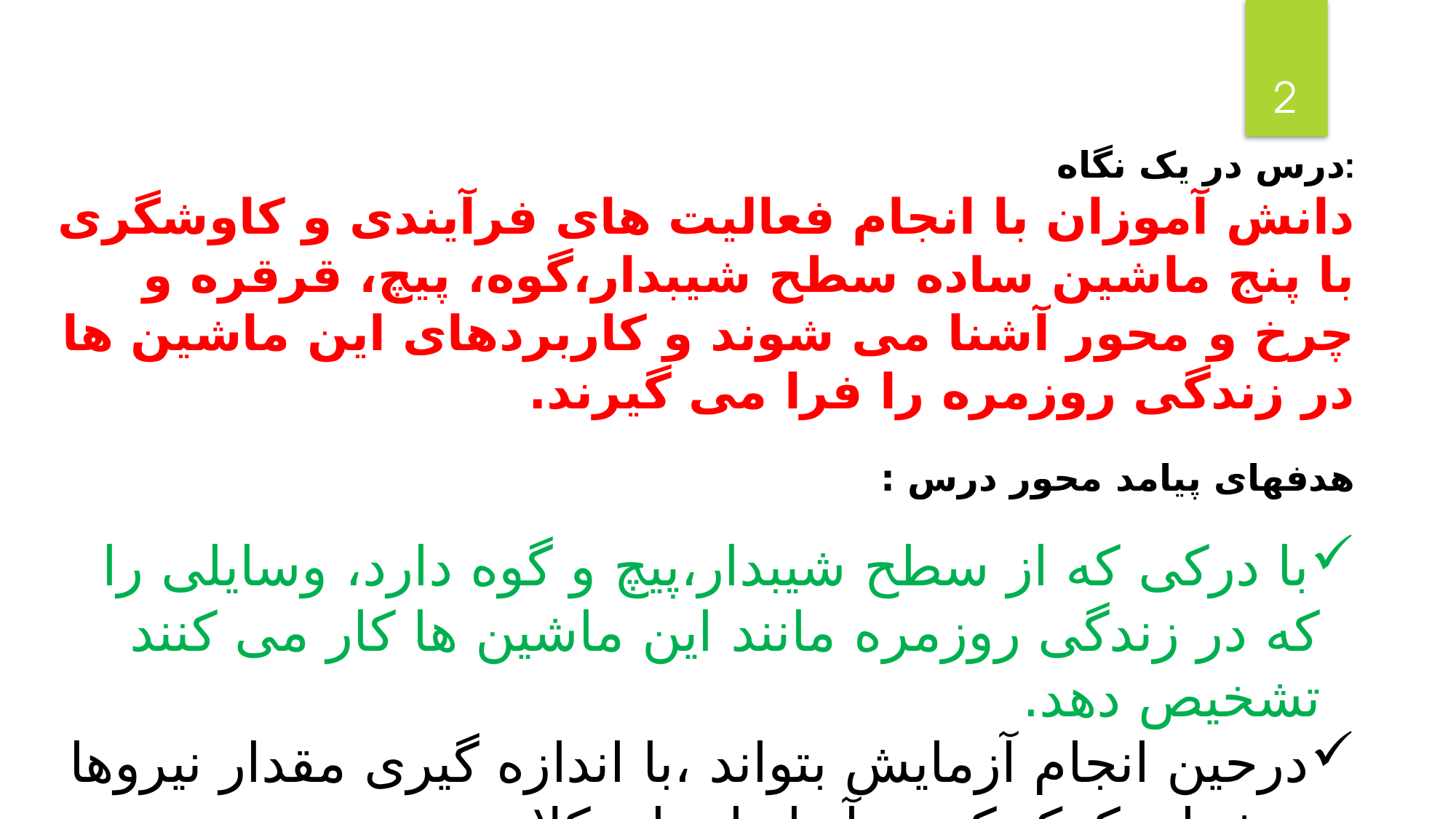

2
درس در یک نگاه:
دانش آموزان با انجام فعالیت های فرآیندی و کاوشگری با پنج ماشین ساده سطح شیبدار،گوه، پیچ، قرقره و چرخ و محور آشنا می شوند و کاربردهای این ماشین ها در زندگی روزمره را فرا می گیرند.
هدفهای پیامد محور درس :

با درکی که از سطح شیبدار،پیچ و گوه دارد، وسایلی را که در زندگی روزمره مانند این ماشین ها کار می کنند تشخیص دهد.
درحین انجام آزمایش بتواند ،با اندازه گیری مقدار نیروها روشهای کمک کردن آنها را برای کلاس توضیح دهد.
مبنای طبقه بندی سطح شیبدار، گوه و پیچ در یک گروه را بیان کند.
طرز کار قرقره و چرخ ومحور را برای کلاس توضیح دهد